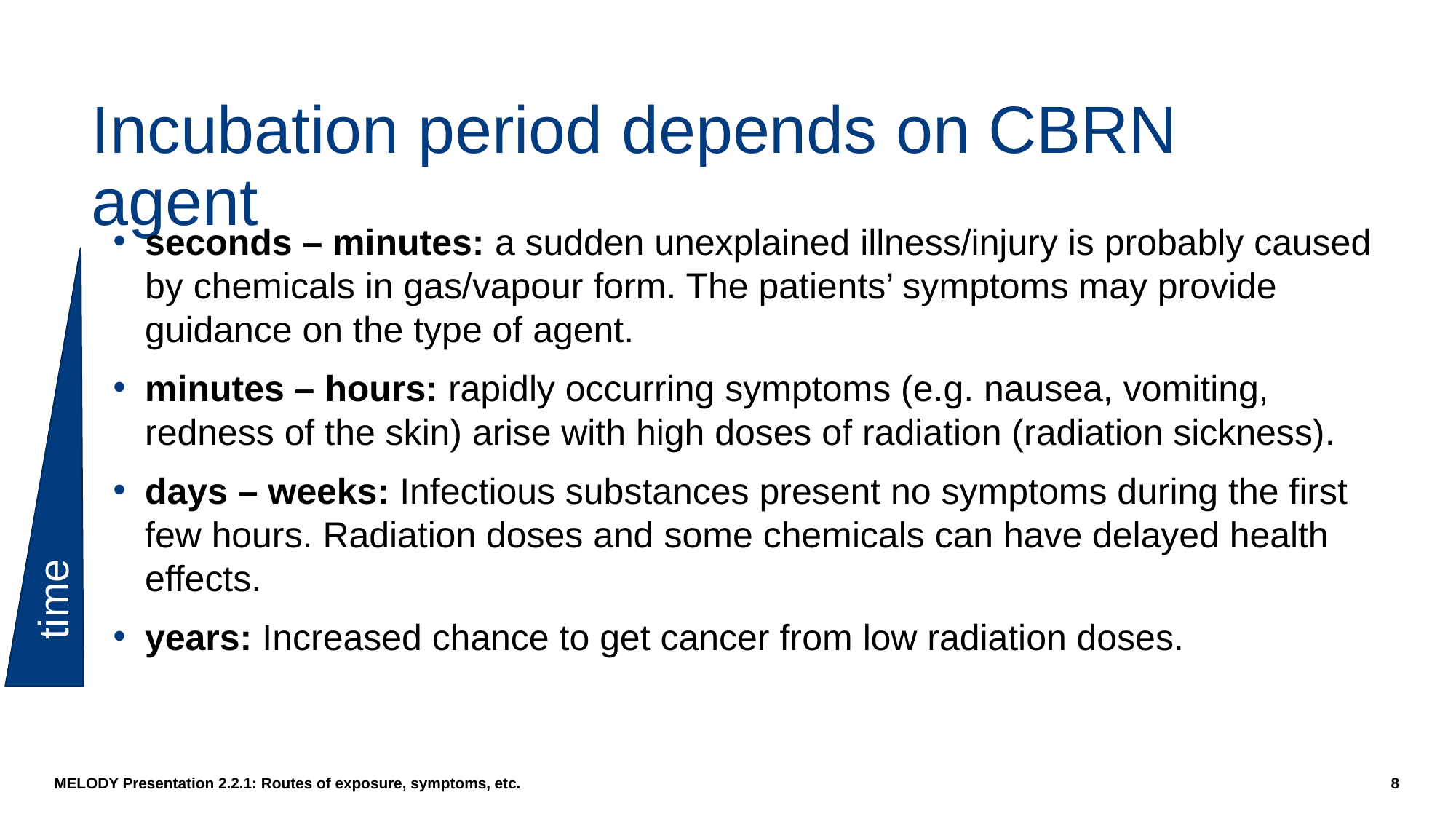

# Incubation period depends on CBRN agent
seconds – minutes: a sudden unexplained illness/injury is probably caused by chemicals in gas/vapour form. The patients’ symptoms may provide guidance on the type of agent.
minutes – hours: rapidly occurring symptoms (e.g. nausea, vomiting, redness of the skin) arise with high doses of radiation (radiation sickness).
days – weeks: Infectious substances present no symptoms during the first few hours. Radiation doses and some chemicals can have delayed health effects.
years: Increased chance to get cancer from low radiation doses.

time
MELODY Presentation 2.2.1: Routes of exposure, symptoms, etc.
8